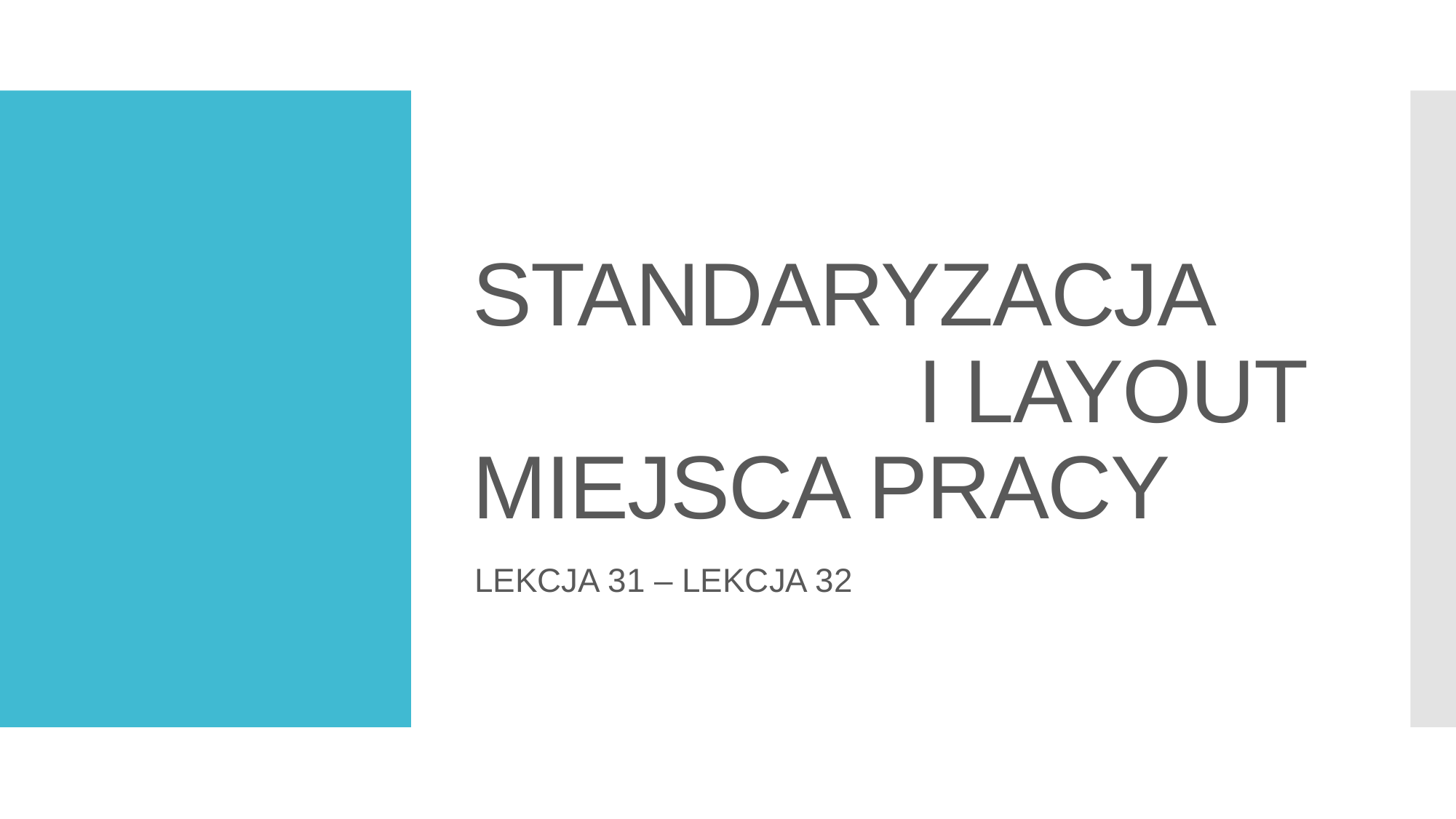

# STANDARYZACJA                        I LAYOUT MIEJSCA PRACY
LEKCJA 31 – LEKCJA 32